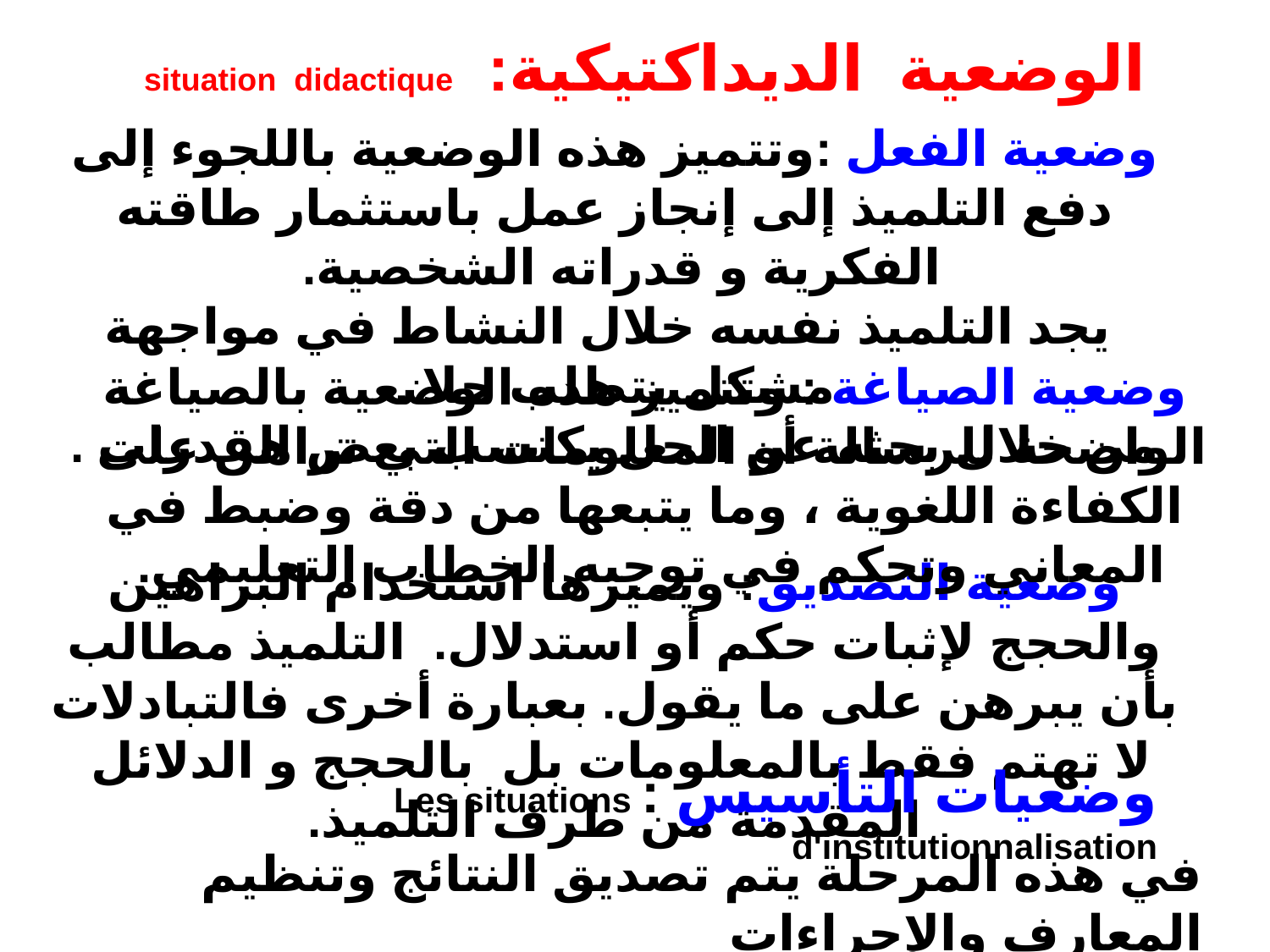

الوضعية  الديداكتيكية:  situation  didactique
وضعية الفعل :وتتميز هذه الوضعية باللجوء إلى دفع التلميذ إلى إنجاز عمل باستثمار طاقته الفكرية و قدراته الشخصية.
 يجد التلميذ نفسه خلال النشاط في مواجهة مشكل يتطلب حلا .
من خلال بحثه عن الحل يكتسب بعض القدرات .
وضعية الصياغة : وتتميز هذه الوضعية بالصياغة الواضحة للرسالة أو المعلومات التي تراهن على  الكفاءة اللغوية ، وما يتبعها من دقة وضبط في المعاني وتحكم في توجيه الخطاب التعليمي.
وضعية التصديق: ويميزها استخدام البراهين والحجج لإثبات حكم أو استدلال.  التلميذ مطالب بأن يبرهن على ما يقول. بعبارة أخرى فالتبادلات لا تهتم فقط بالمعلومات بل  بالحجج و الدلائل  المقدمة من طرف التلميذ.
وضعيات التأسيس :Les situations  d'institutionnalisation
في هذه المرحلة يتم تصديق النتائج وتنظيم المعارف والإجراءات
 على شكل نظرية أو خوارزمية أو قانون أو قاعدة أو ......